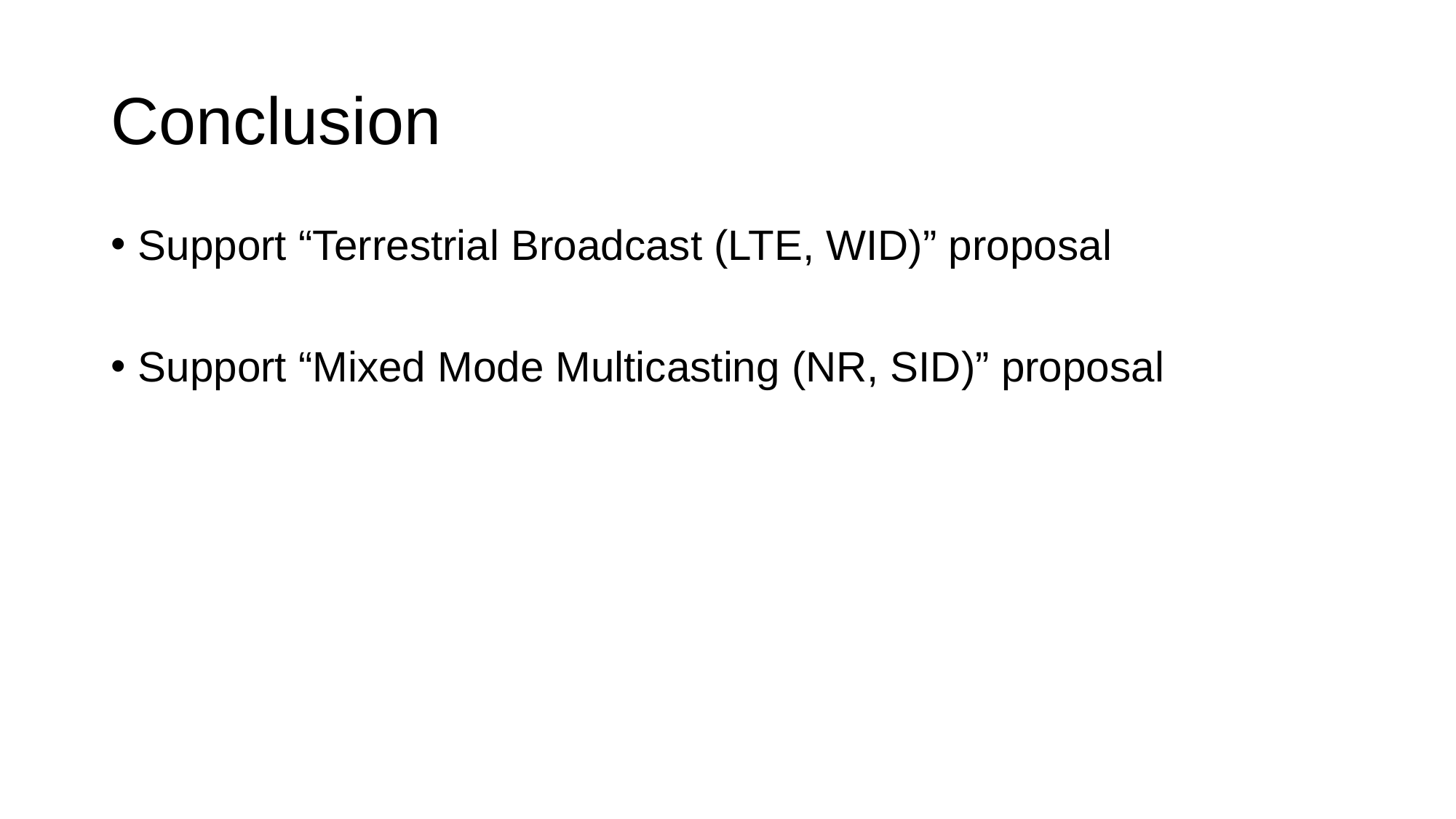

# Conclusion
Support “Terrestrial Broadcast (LTE, WID)” proposal

Support “Mixed Mode Multicasting (NR, SID)” proposal